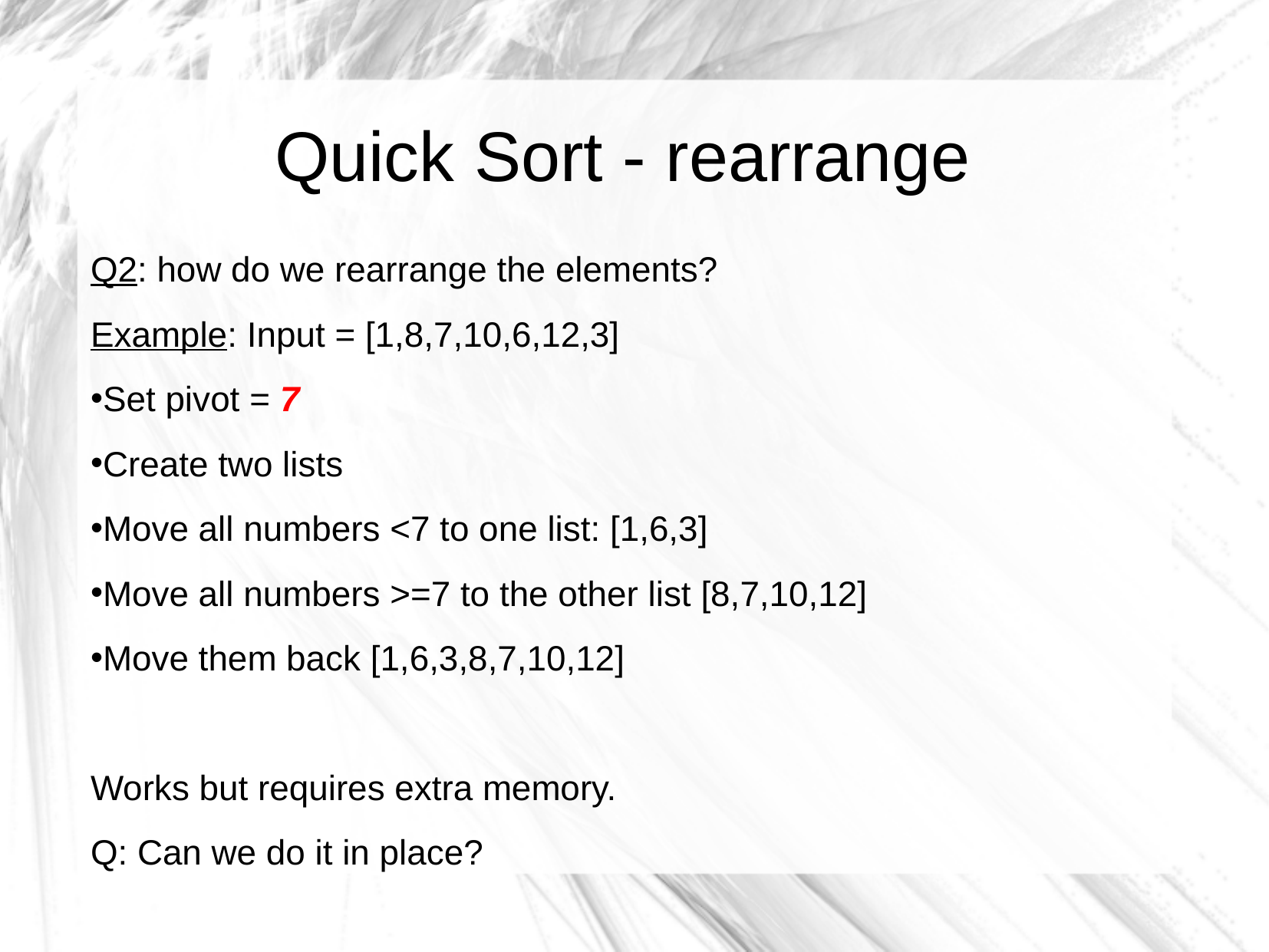

# Quick Sort - rearrange
Q2: how do we rearrange the elements?
Example: Input = [1,8,7,10,6,12,3]
Set pivot = 7
Create two lists
Move all numbers <7 to one list: [1,6,3]
Move all numbers >=7 to the other list [8,7,10,12]
Move them back [1,6,3,8,7,10,12]

Works but requires extra memory.
Q: Can we do it in place?